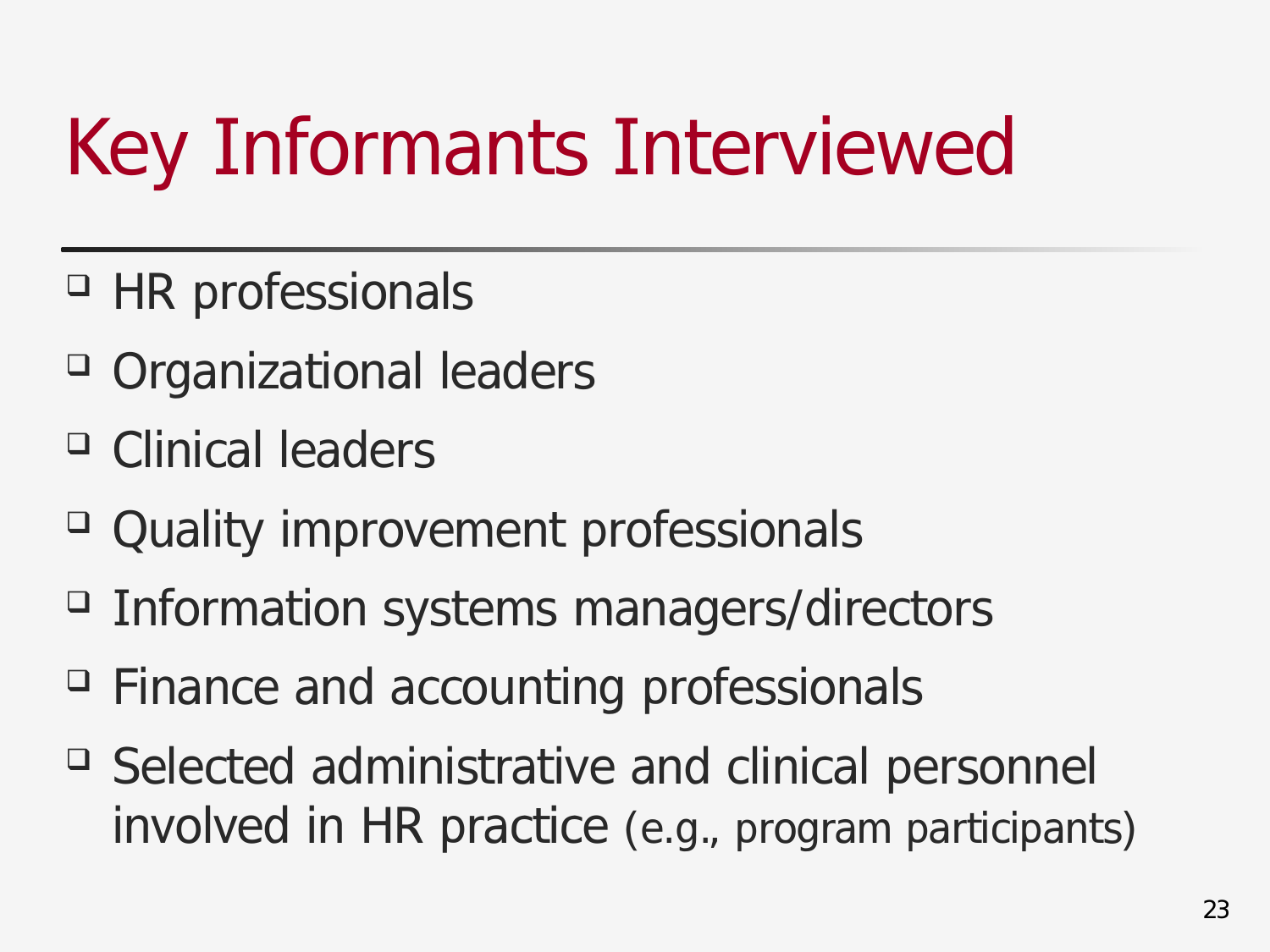

# Key Informants Interviewed
HR professionals
Organizational leaders
Clinical leaders
Quality improvement professionals
Information systems managers/directors
Finance and accounting professionals
Selected administrative and clinical personnel involved in HR practice (e.g., program participants)
23